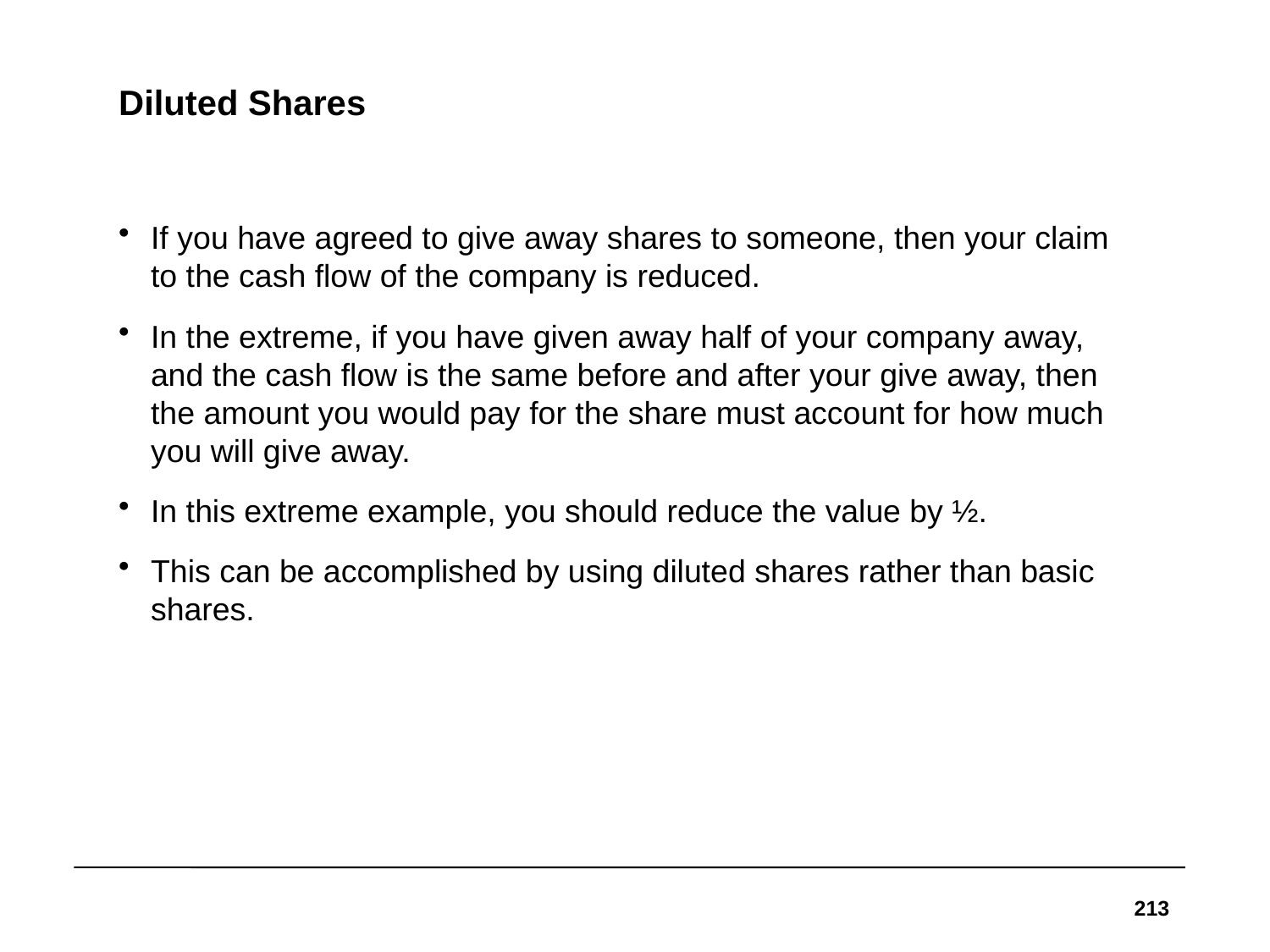

# Diluted Shares
If you have agreed to give away shares to someone, then your claim to the cash flow of the company is reduced.
In the extreme, if you have given away half of your company away, and the cash flow is the same before and after your give away, then the amount you would pay for the share must account for how much you will give away.
In this extreme example, you should reduce the value by ½.
This can be accomplished by using diluted shares rather than basic shares.